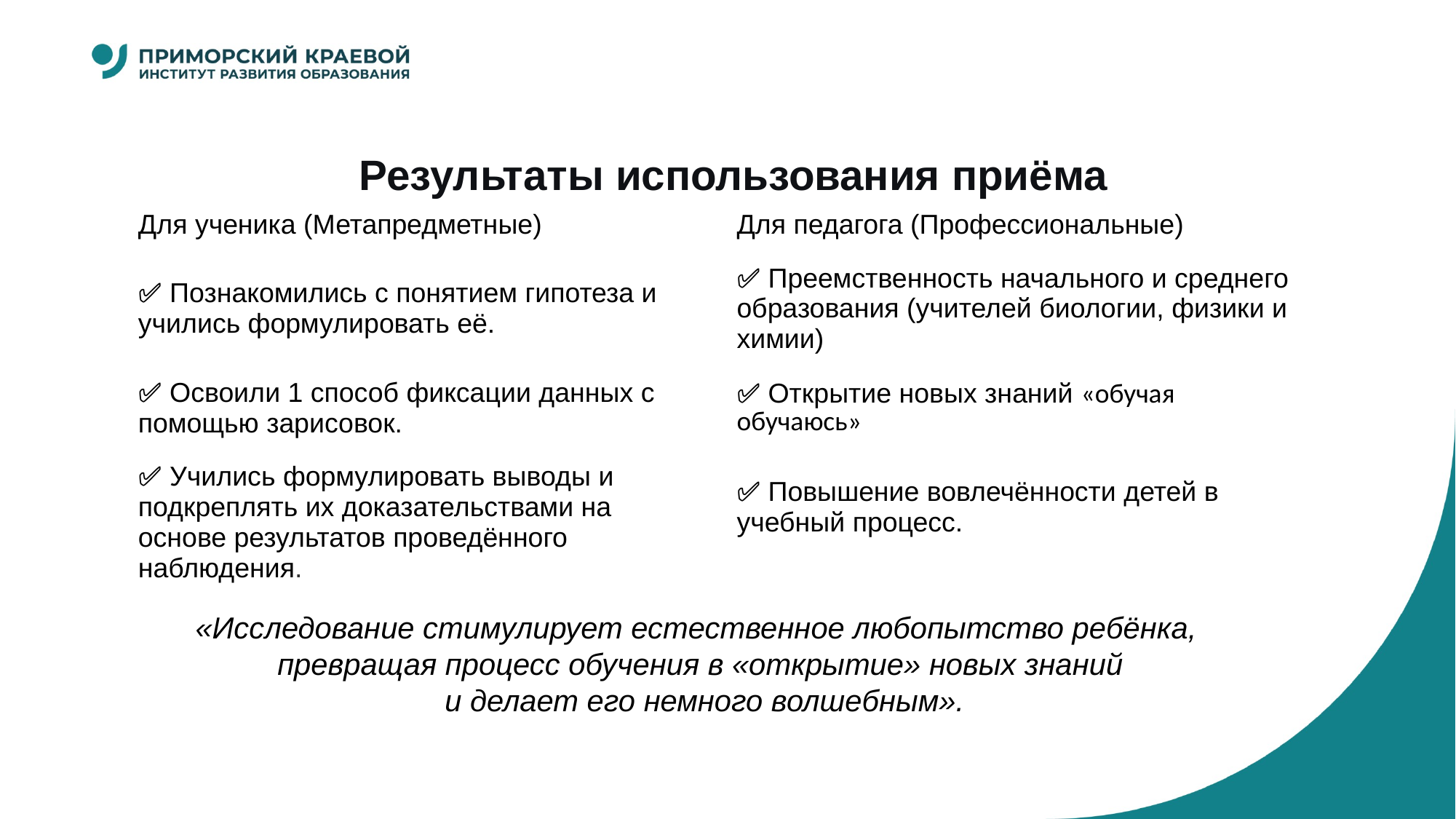

#
 Результаты использования приёма
| Для ученика (Метапредметные) | Для педагога (Профессиональные) |
| --- | --- |
| ✅ Познакомились с понятием гипотеза и учились формулировать её. | ✅ Преемственность начального и среднего образования (учителей биологии, физики и химии) |
| ✅ Освоили 1 способ фиксации данных с помощью зарисовок. | ✅ Открытие новых знаний «обучая обучаюсь» |
| ✅ Учились формулировать выводы и подкреплять их доказательствами на основе результатов проведённого наблюдения. | ✅ Повышение вовлечённости детей в учебный процесс. |

«Исследование стимулирует естественное любопытство ребёнка,
превращая процесс обучения в «открытие» новых знаний
 и делает его немного волшебным».